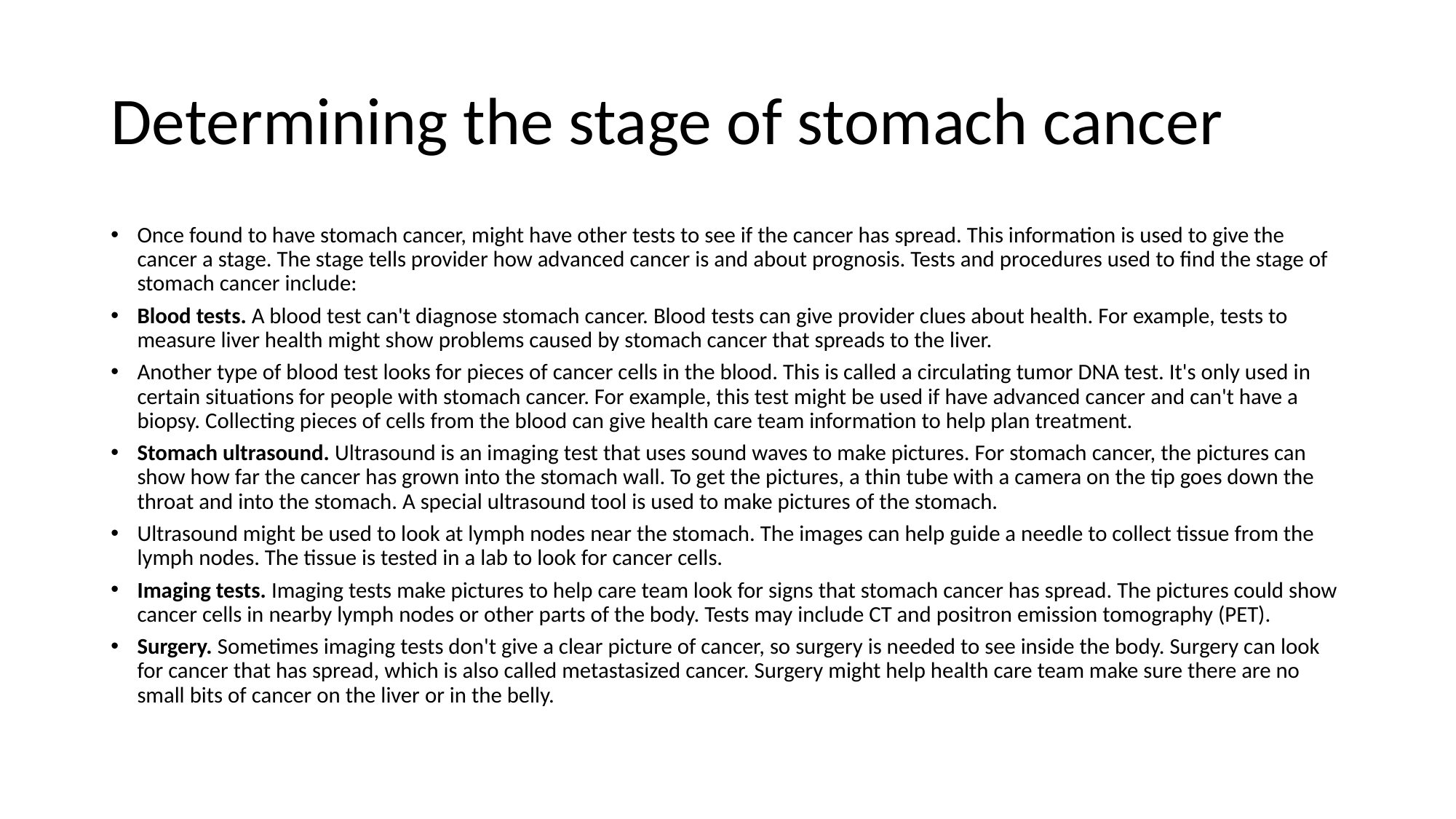

# Determining the stage of stomach cancer
Once found to have stomach cancer, might have other tests to see if the cancer has spread. This information is used to give the cancer a stage. The stage tells provider how advanced cancer is and about prognosis. Tests and procedures used to find the stage of stomach cancer include:
Blood tests. A blood test can't diagnose stomach cancer. Blood tests can give provider clues about health. For example, tests to measure liver health might show problems caused by stomach cancer that spreads to the liver.
Another type of blood test looks for pieces of cancer cells in the blood. This is called a circulating tumor DNA test. It's only used in certain situations for people with stomach cancer. For example, this test might be used if have advanced cancer and can't have a biopsy. Collecting pieces of cells from the blood can give health care team information to help plan treatment.
Stomach ultrasound. Ultrasound is an imaging test that uses sound waves to make pictures. For stomach cancer, the pictures can show how far the cancer has grown into the stomach wall. To get the pictures, a thin tube with a camera on the tip goes down the throat and into the stomach. A special ultrasound tool is used to make pictures of the stomach.
Ultrasound might be used to look at lymph nodes near the stomach. The images can help guide a needle to collect tissue from the lymph nodes. The tissue is tested in a lab to look for cancer cells.
Imaging tests. Imaging tests make pictures to help care team look for signs that stomach cancer has spread. The pictures could show cancer cells in nearby lymph nodes or other parts of the body. Tests may include CT and positron emission tomography (PET).
Surgery. Sometimes imaging tests don't give a clear picture of cancer, so surgery is needed to see inside the body. Surgery can look for cancer that has spread, which is also called metastasized cancer. Surgery might help health care team make sure there are no small bits of cancer on the liver or in the belly.